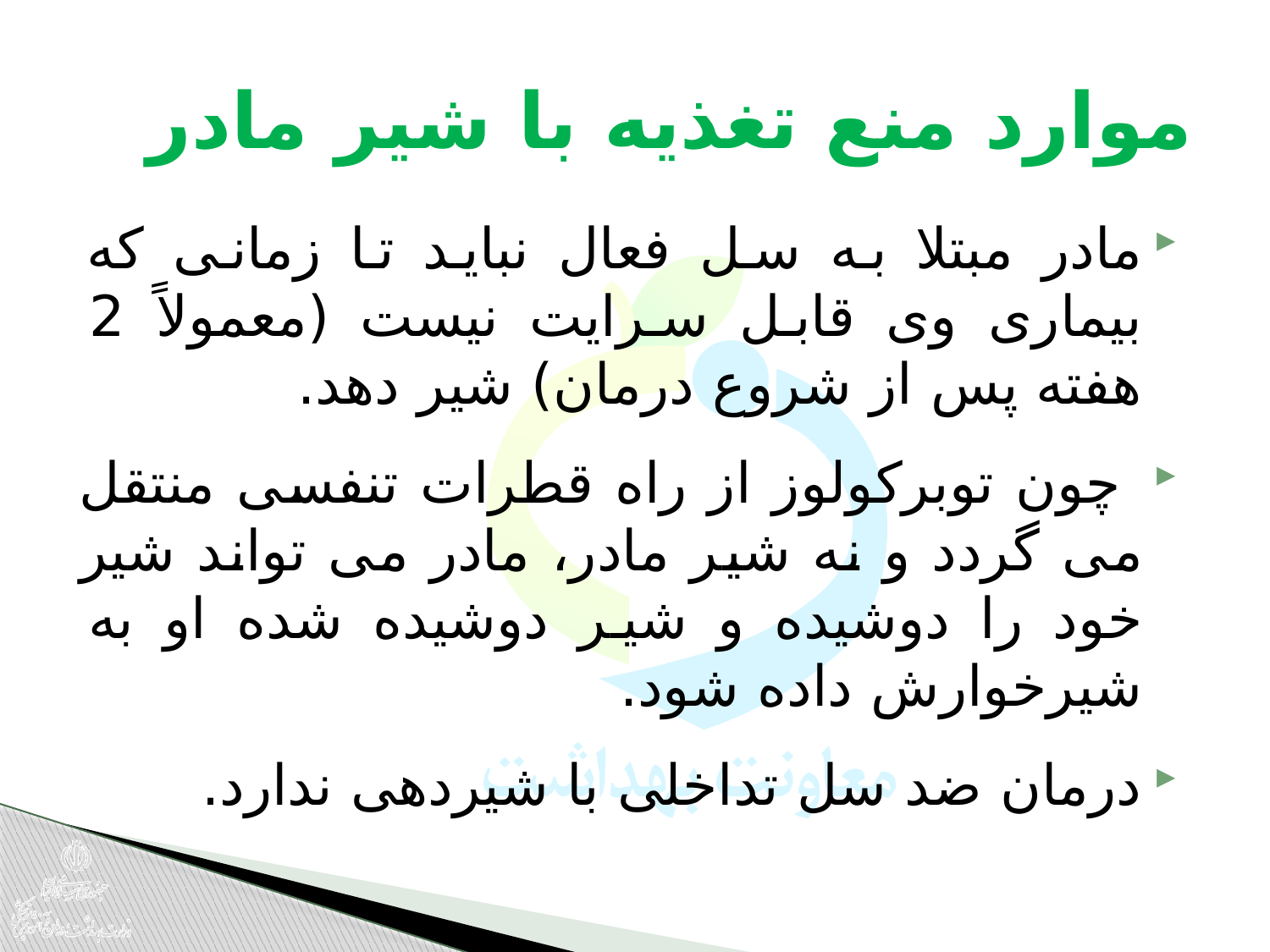

# موارد منع تغذیه با شیر مادر
مادر مبتلا به سل فعال نباید تا زمانی که بیماری وی قابل سرایت نیست (معمولاً 2 هفته پس از شروع درمان) شیر دهد.
 چون توبرکولوز از راه قطرات تنفسی منتقل می گردد و نه شیر مادر، مادر می تواند شیر خود را دوشیده و شیر دوشیده شده او به شیرخوارش داده شود.
درمان ضد سل تداخلی با شیردهی ندارد.